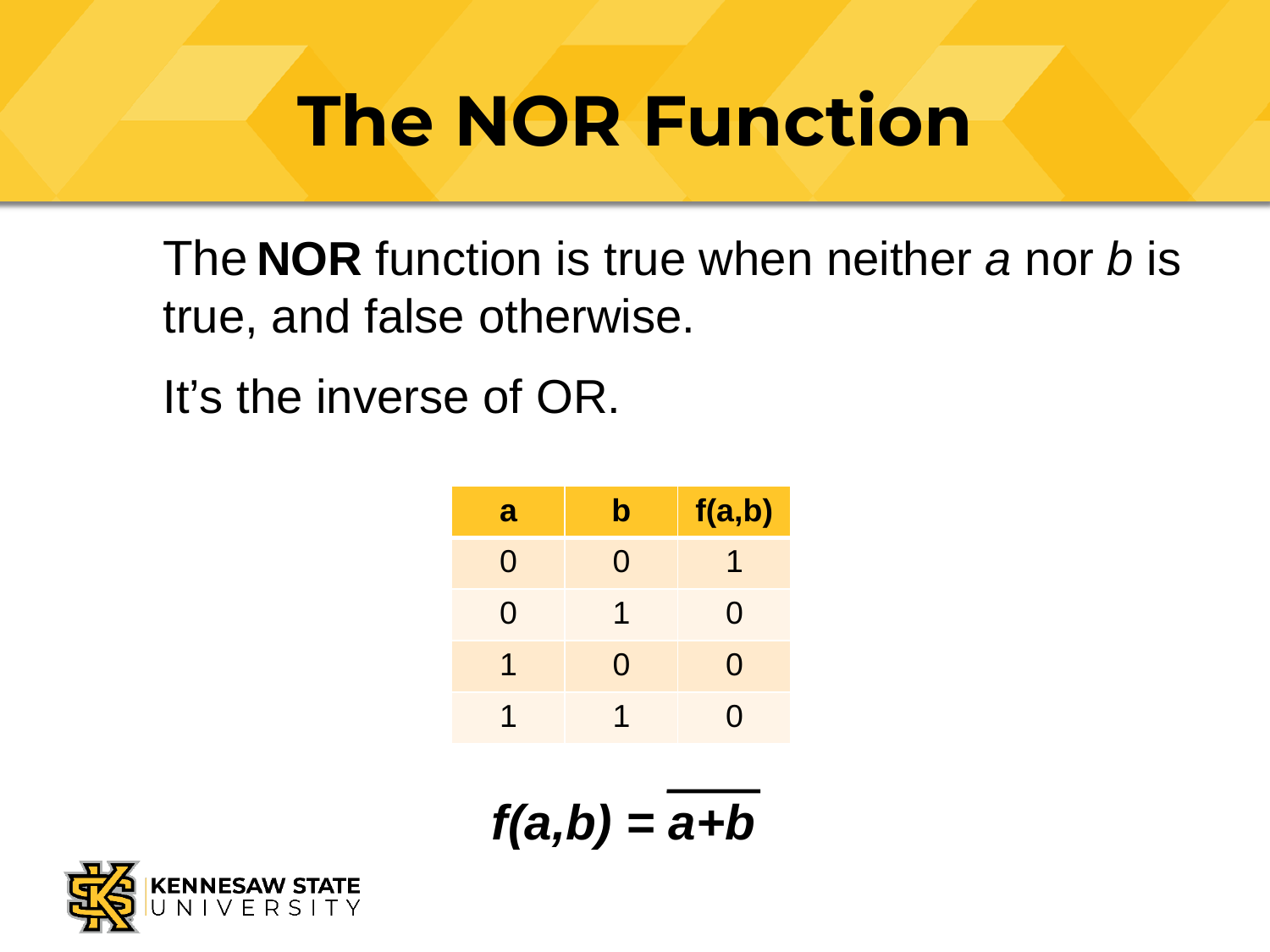

# The nor Function
The nor function is true when neither a nor b is true, and false otherwise.
It’s the inverse of or.
| a | b | f(a,b) |
| --- | --- | --- |
| 0 | 0 | 1 |
| 0 | 1 | 0 |
| 1 | 0 | 0 |
| 1 | 1 | 0 |
f(a,b) = a+b